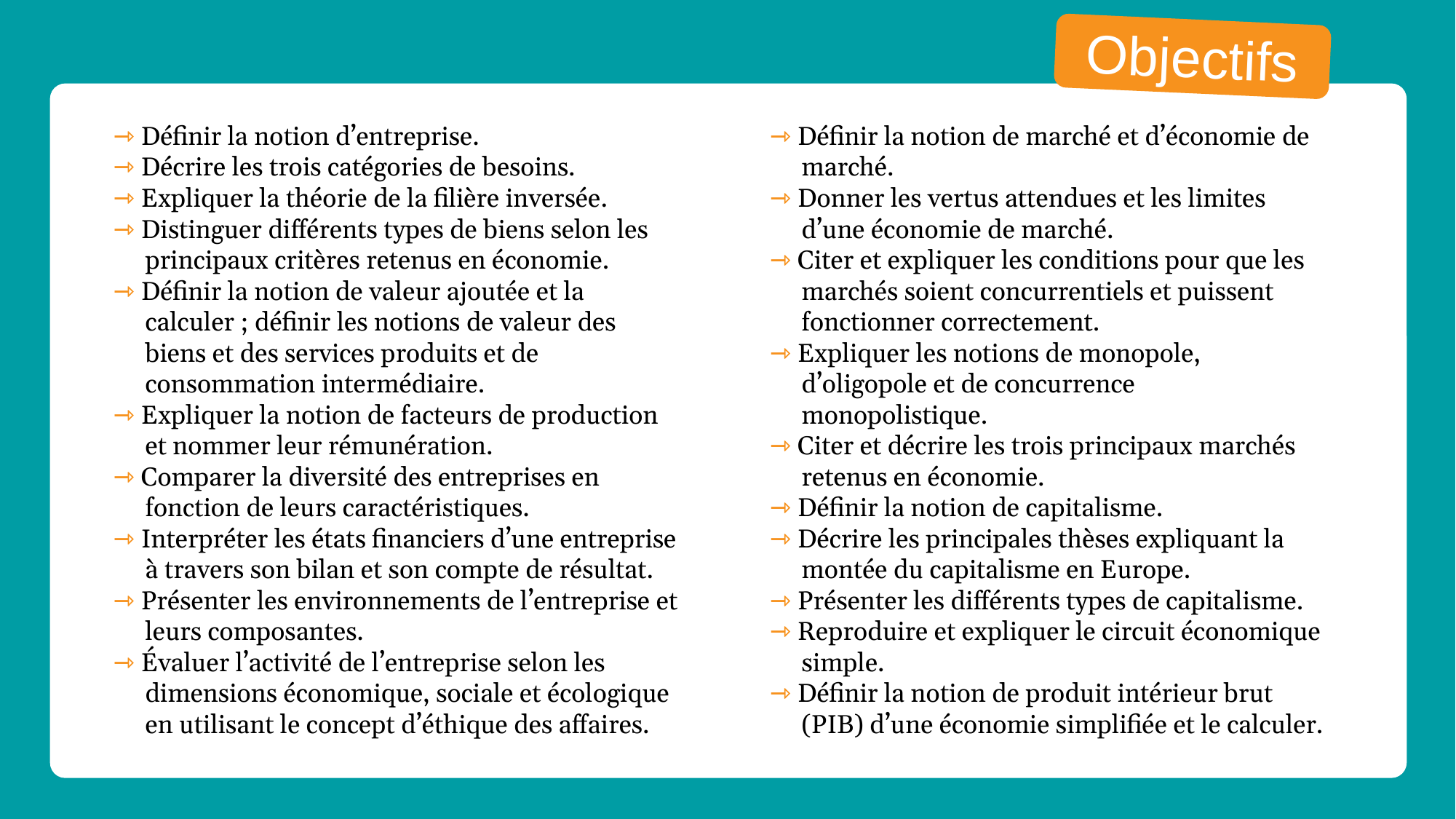

Objectifs
Les biens
⇾ Définir la notion d’entreprise.
⇾ Décrire les trois catégories de besoins.
⇾ Expliquer la théorie de la filière inversée.
⇾ Distinguer différents types de biens selon les principaux critères retenus en économie.
⇾ Définir la notion de valeur ajoutée et la calculer ; définir les notions de valeur des biens et des services produits et de consommation intermédiaire.
⇾ Expliquer la notion de facteurs de production et nommer leur rémunération.
⇾ Comparer la diversité des entreprises en fonction de leurs caractéristiques.
⇾ Interpréter les états financiers d’une entreprise à travers son bilan et son compte de résultat.
⇾ Présenter les environnements de l’entreprise et leurs composantes.
⇾ Évaluer l’activité de l’entreprise selon les dimensions économique, sociale et écologique en utilisant le concept d’éthique des affaires.
⇾ Définir la notion de marché et d’économie de marché.
⇾ Donner les vertus attendues et les limites d’une économie de marché.
⇾ Citer et expliquer les conditions pour que les marchés soient concurrentiels et puissent fonctionner correctement.
⇾ Expliquer les notions de monopole, d’oligopole et de concurrence monopolistique.
⇾ Citer et décrire les trois principaux marchés retenus en économie.
⇾ Définir la notion de capitalisme.
⇾ Décrire les principales thèses expliquant la montée du capitalisme en Europe.
⇾ Présenter les différents types de capitalisme.
⇾ Reproduire et expliquer le circuit économique simple.
⇾ Définir la notion de produit intérieur brut (PIB) d’une économie simplifiée et le calculer.